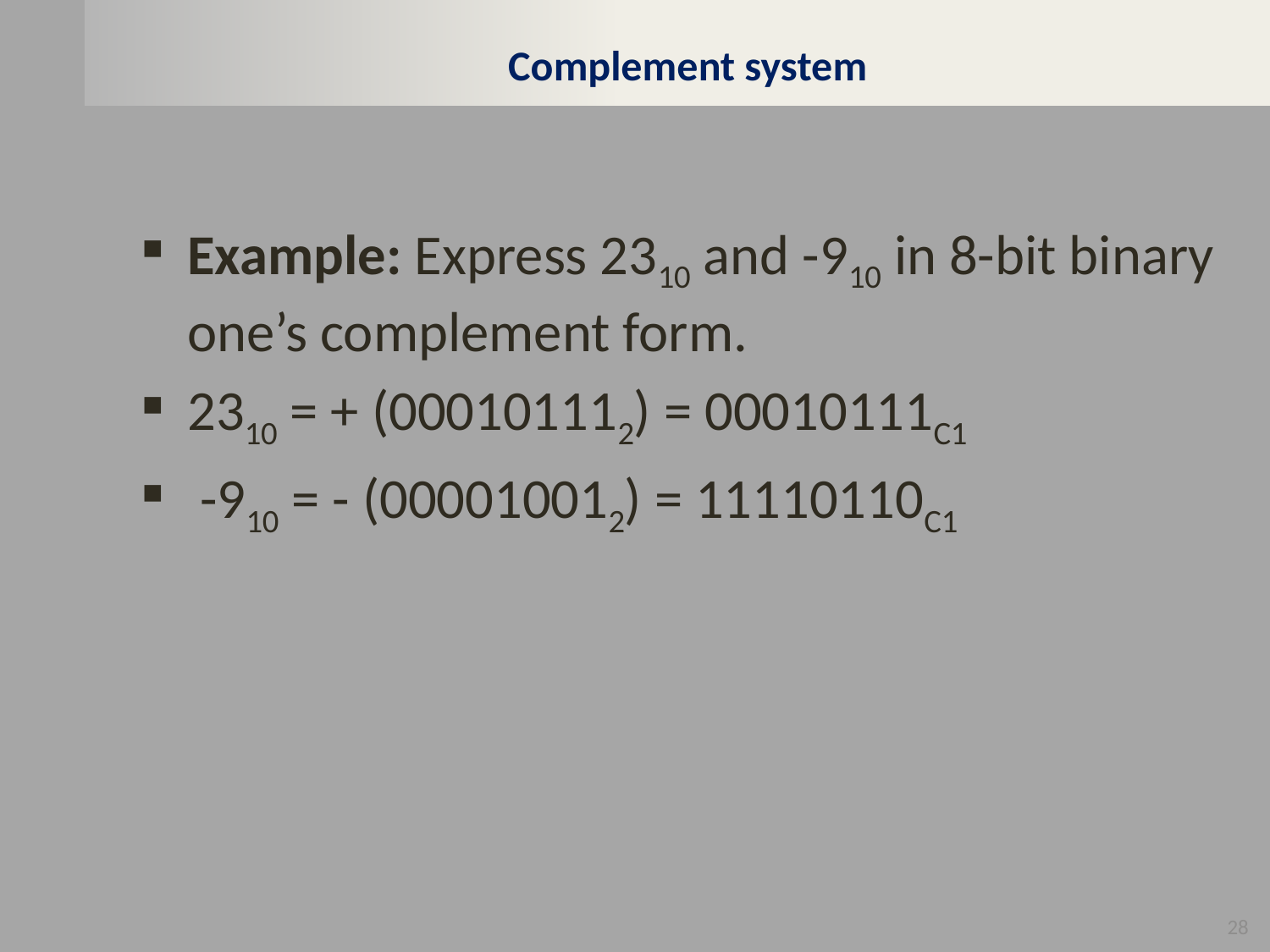

# Complement system
Example: Express 2310 and -910 in 8-bit binary one’s complement form.
2310 = + (000101112) = 00010111C1
 -910 = - (000010012) = 11110110C1